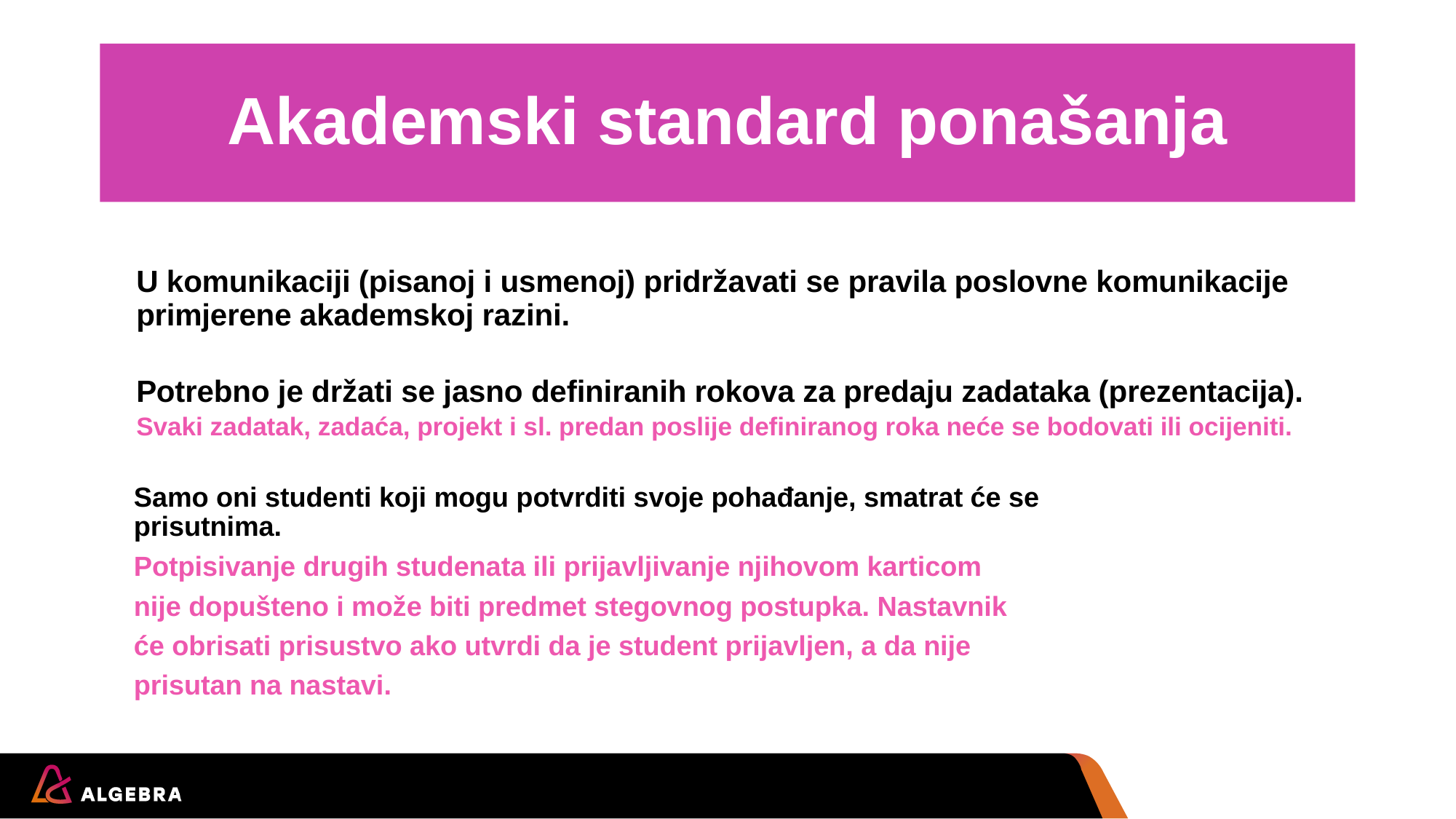

# Akademski standard ponašanja

U komunikaciji (pisanoj i usmenoj) pridržavati se pravila poslovne komunikacije primjerene akademskoj razini.

Potrebno je držati se jasno definiranih rokova za predaju zadataka (prezentacija).
Svaki zadatak, zadaća, projekt i sl. predan poslije definiranog roka neće se bodovati ili ocijeniti.

   Samo oni studenti koji mogu potvrditi svoje pohađanje, smatrat će se
   prisutnima.​
   Potpisivanje drugih studenata ili prijavljivanje njihovom karticom
   nije dopušteno i može biti predmet stegovnog postupka. Nastavnik
   će obrisati prisustvo ako utvrdi da je student prijavljen, a da nije
   prisutan na nastavi.